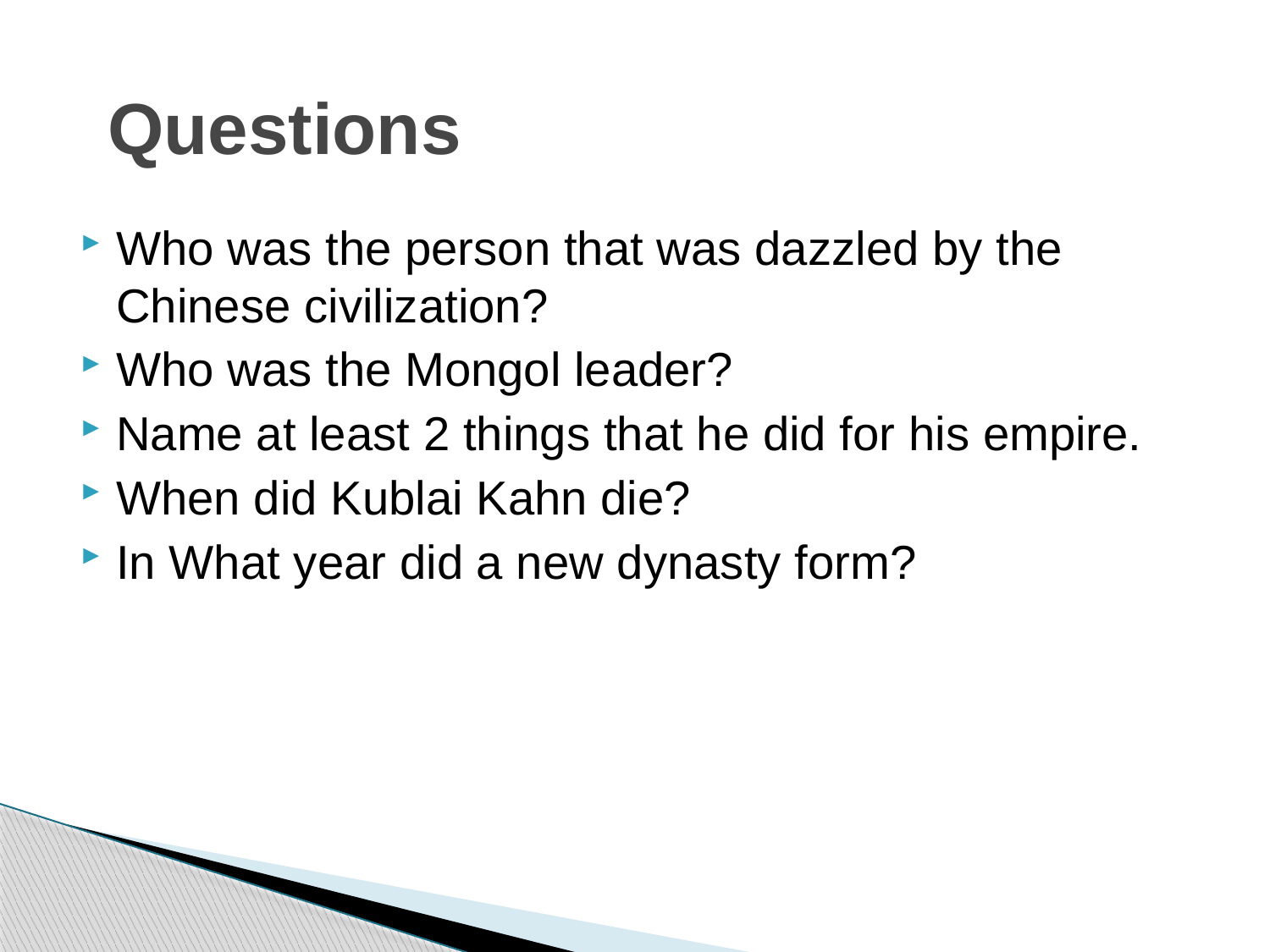

# Questions
Who was the person that was dazzled by the Chinese civilization?
Who was the Mongol leader?
Name at least 2 things that he did for his empire.
When did Kublai Kahn die?
In What year did a new dynasty form?